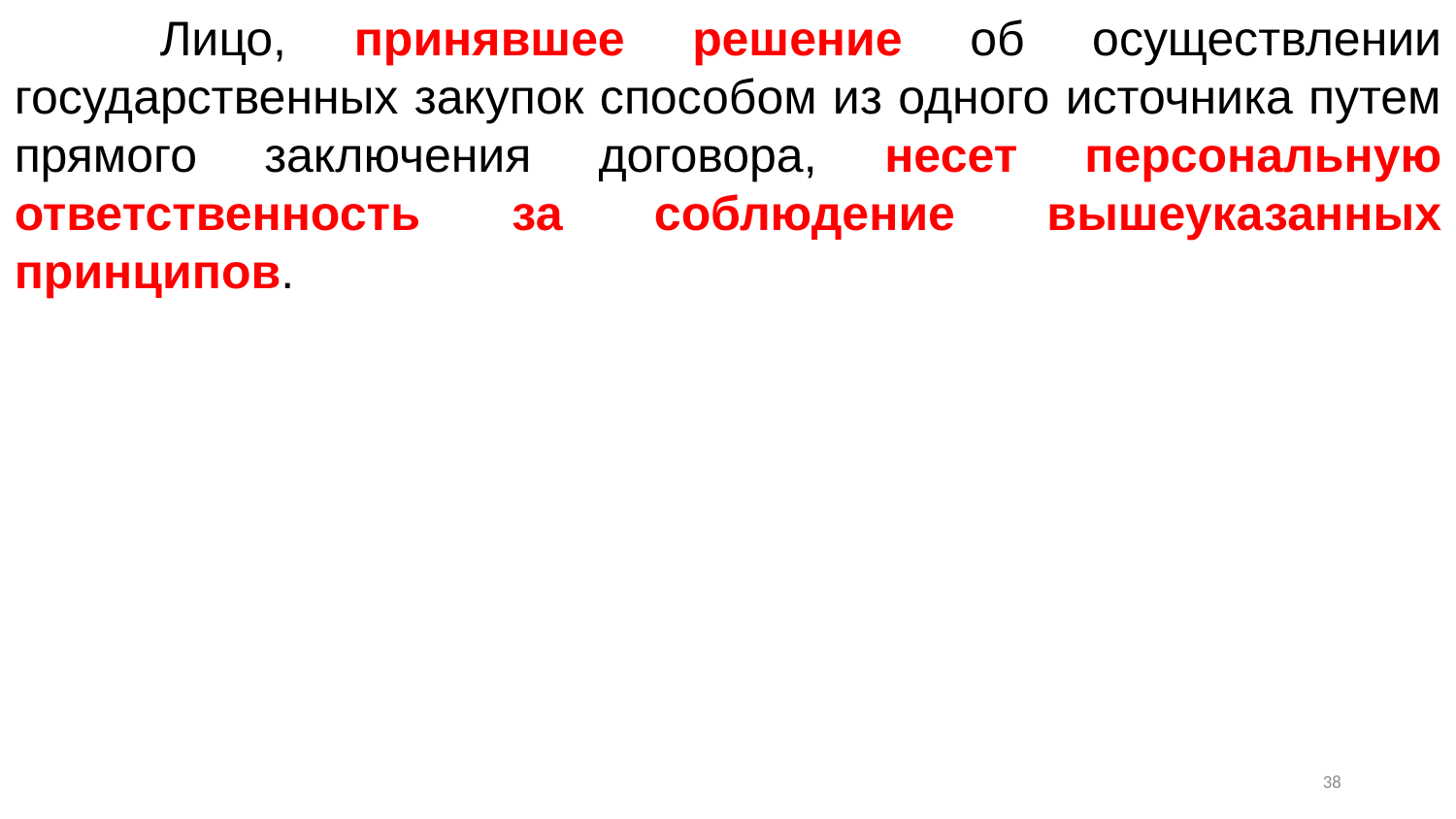

Лицо, принявшее решение об осуществлении государственных закупок способом из одного источника путем прямого заключения договора, несет персональную ответственность за соблюдение вышеуказанных принципов.
38